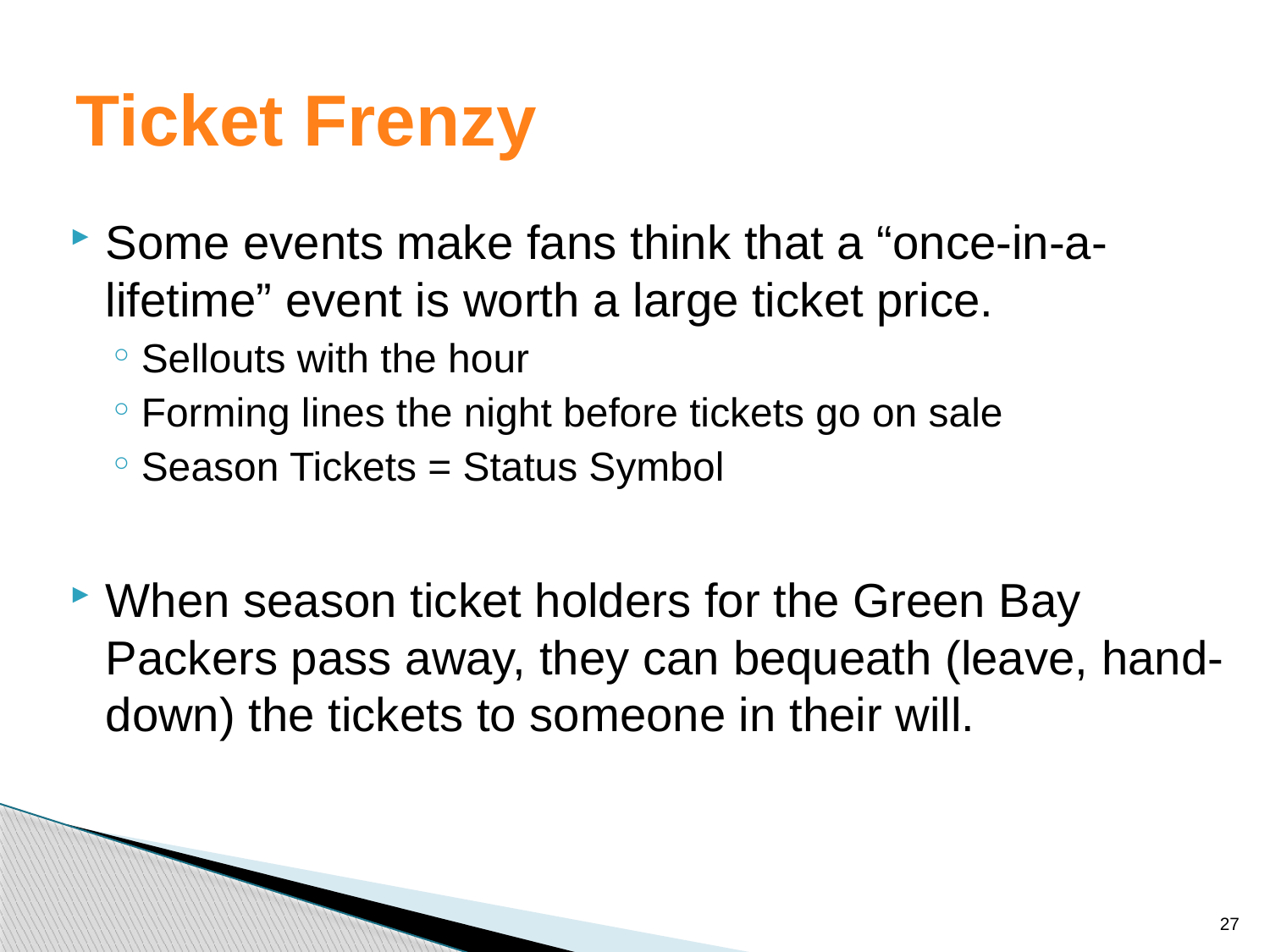

# Ticket Frenzy
Some events make fans think that a “once-in-a-lifetime” event is worth a large ticket price.
Sellouts with the hour
Forming lines the night before tickets go on sale
Season Tickets = Status Symbol

When season ticket holders for the Green Bay Packers pass away, they can bequeath (leave, hand-down) the tickets to someone in their will.
27